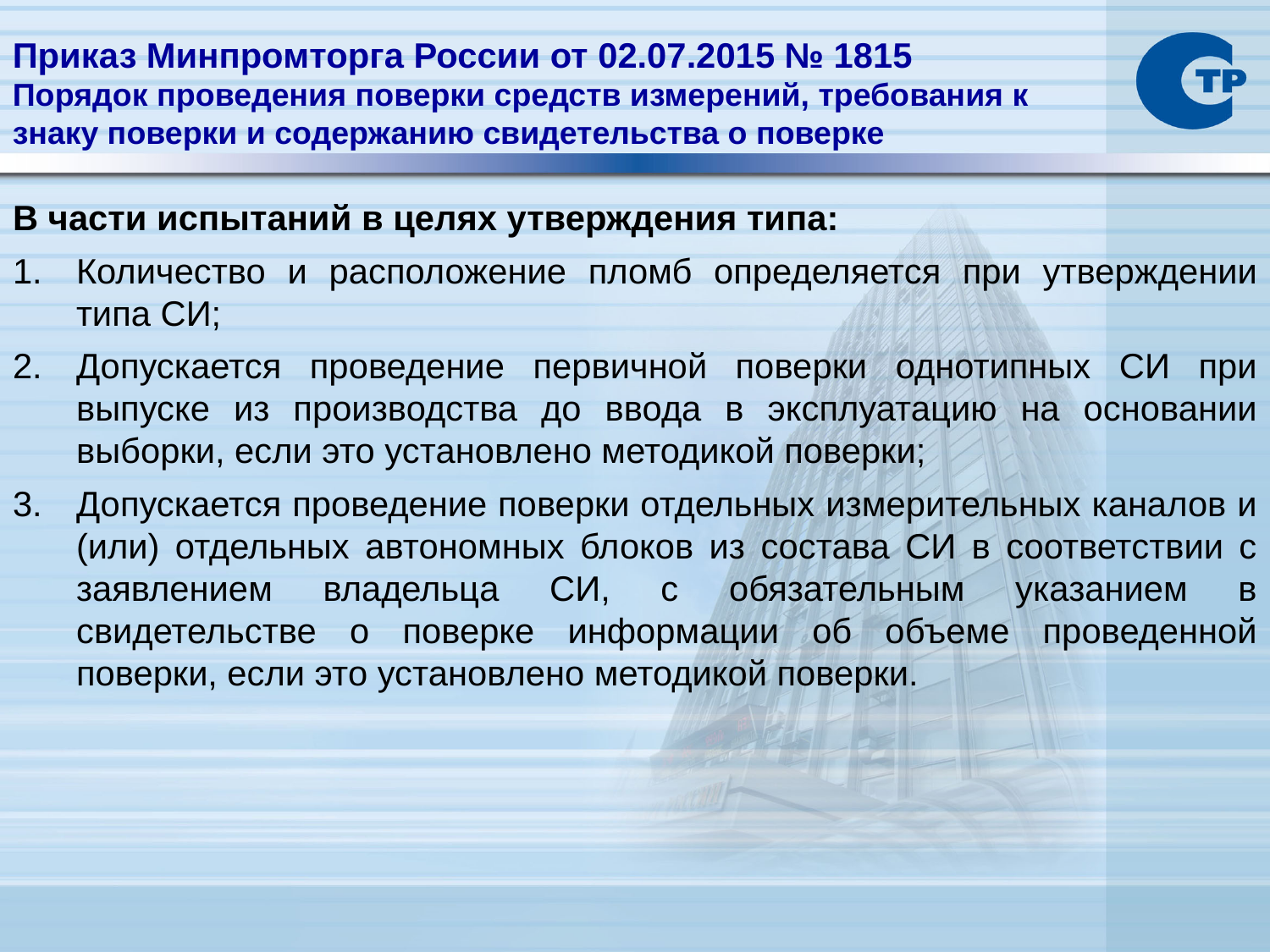

Приказ Минпромторга России от 02.07.2015 № 1815
Порядок проведения поверки средств измерений, требования к знаку поверки и содержанию свидетельства о поверке
В части испытаний в целях утверждения типа:
Количество и расположение пломб определяется при утверждении типа СИ;
Допускается проведение первичной поверки однотипных СИ при выпуске из производства до ввода в эксплуатацию на основании выборки, если это установлено методикой поверки;
Допускается проведение поверки отдельных измерительных каналов и (или) отдельных автономных блоков из состава СИ в соответствии с заявлением владельца СИ, с обязательным указанием в свидетельстве о поверке информации об объеме проведенной поверки, если это установлено методикой поверки.